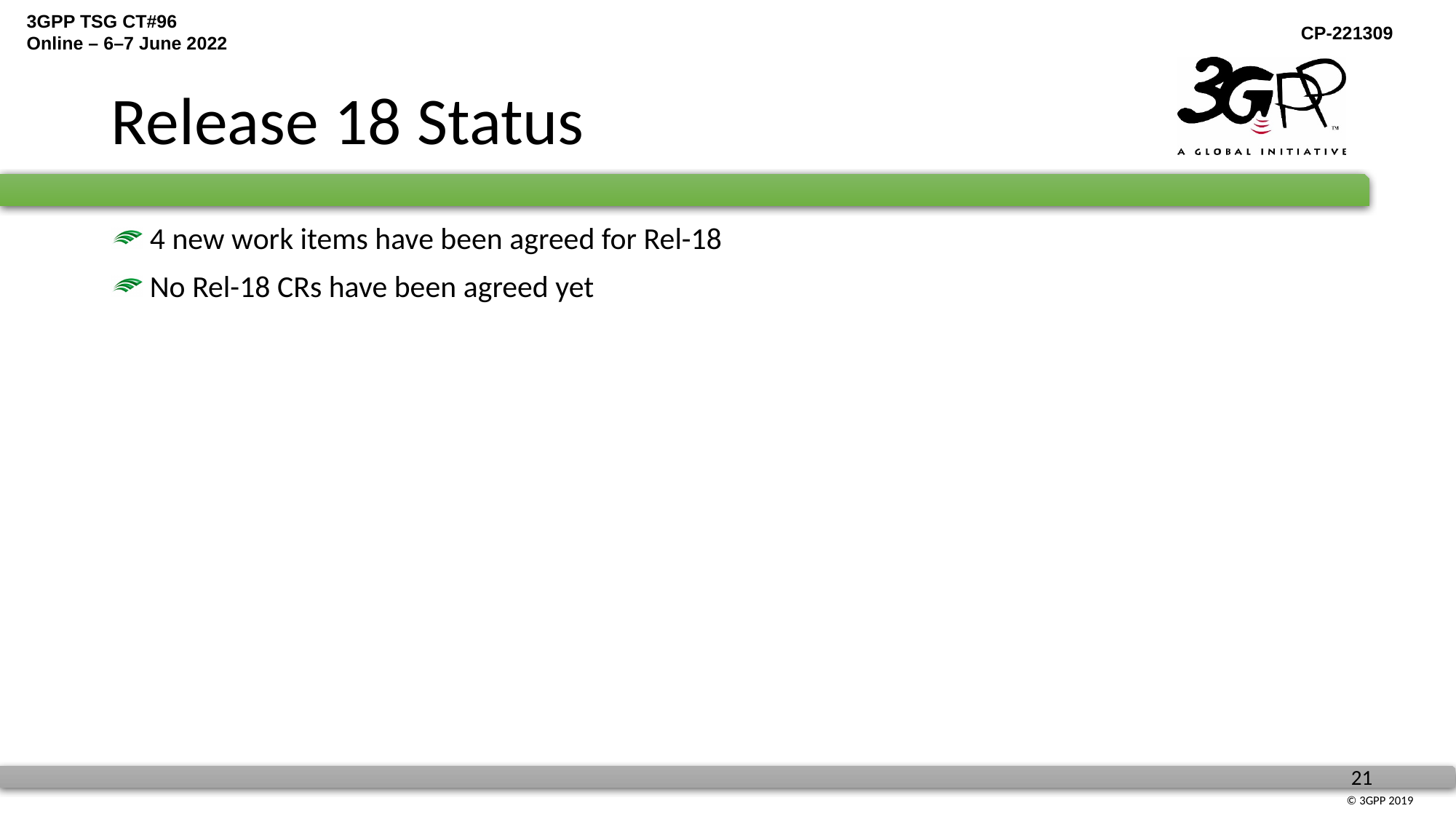

# Release 18 Status
 4 new work items have been agreed for Rel-18
 No Rel-18 CRs have been agreed yet